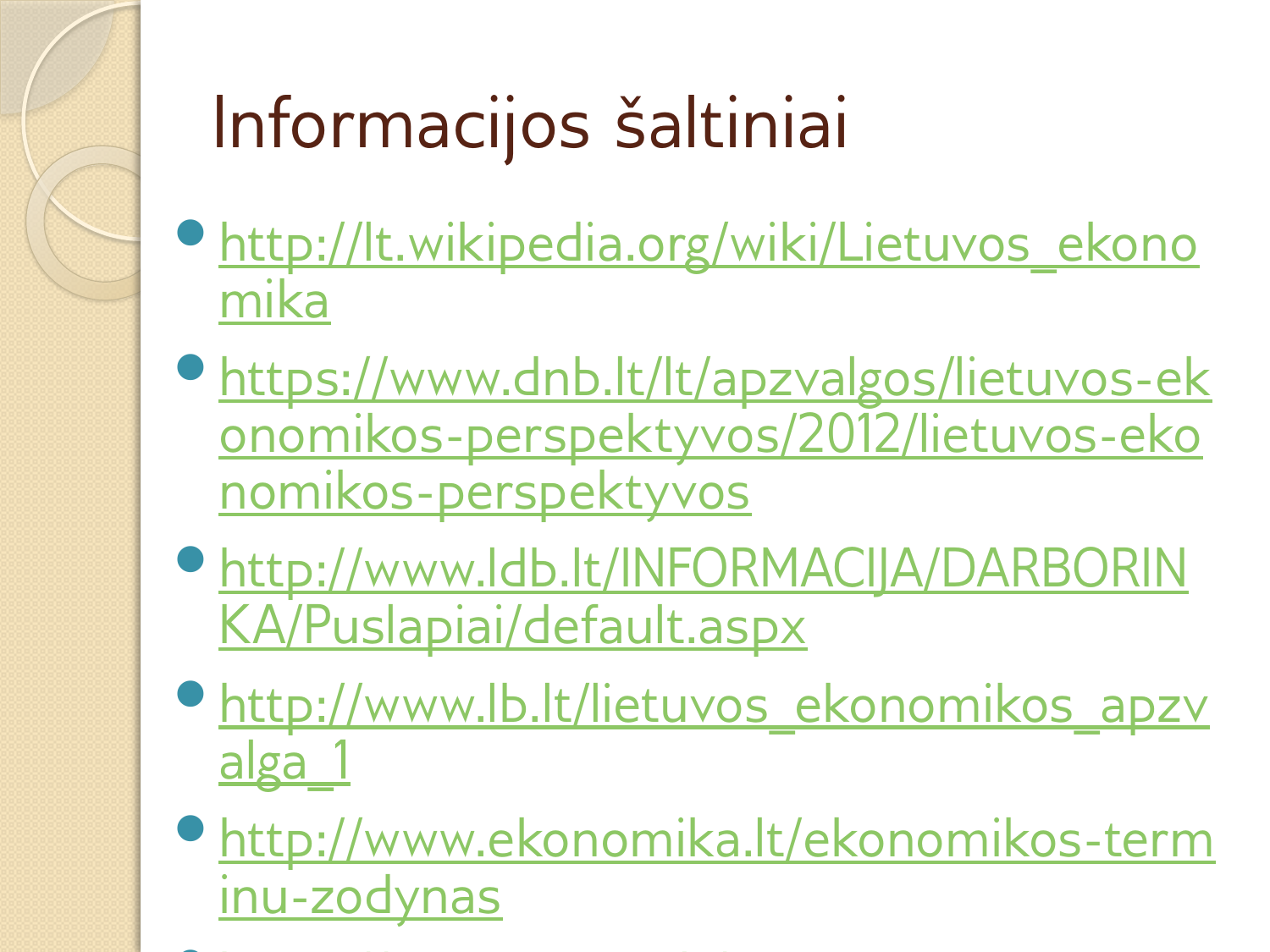

# Informacijos šaltiniai
http://lt.wikipedia.org/wiki/Lietuvos_ekonomika
https://www.dnb.lt/lt/apzvalgos/lietuvos-ekonomikos-perspektyvos/2012/lietuvos-ekonomikos-perspektyvos
http://www.ldb.lt/INFORMACIJA/DARBORINKA/Puslapiai/default.aspx
http://www.lb.lt/lietuvos_ekonomikos_apzvalga_1
http://www.ekonomika.lt/ekonomikos-terminu-zodynas
https://osp.stat.gov.lt/